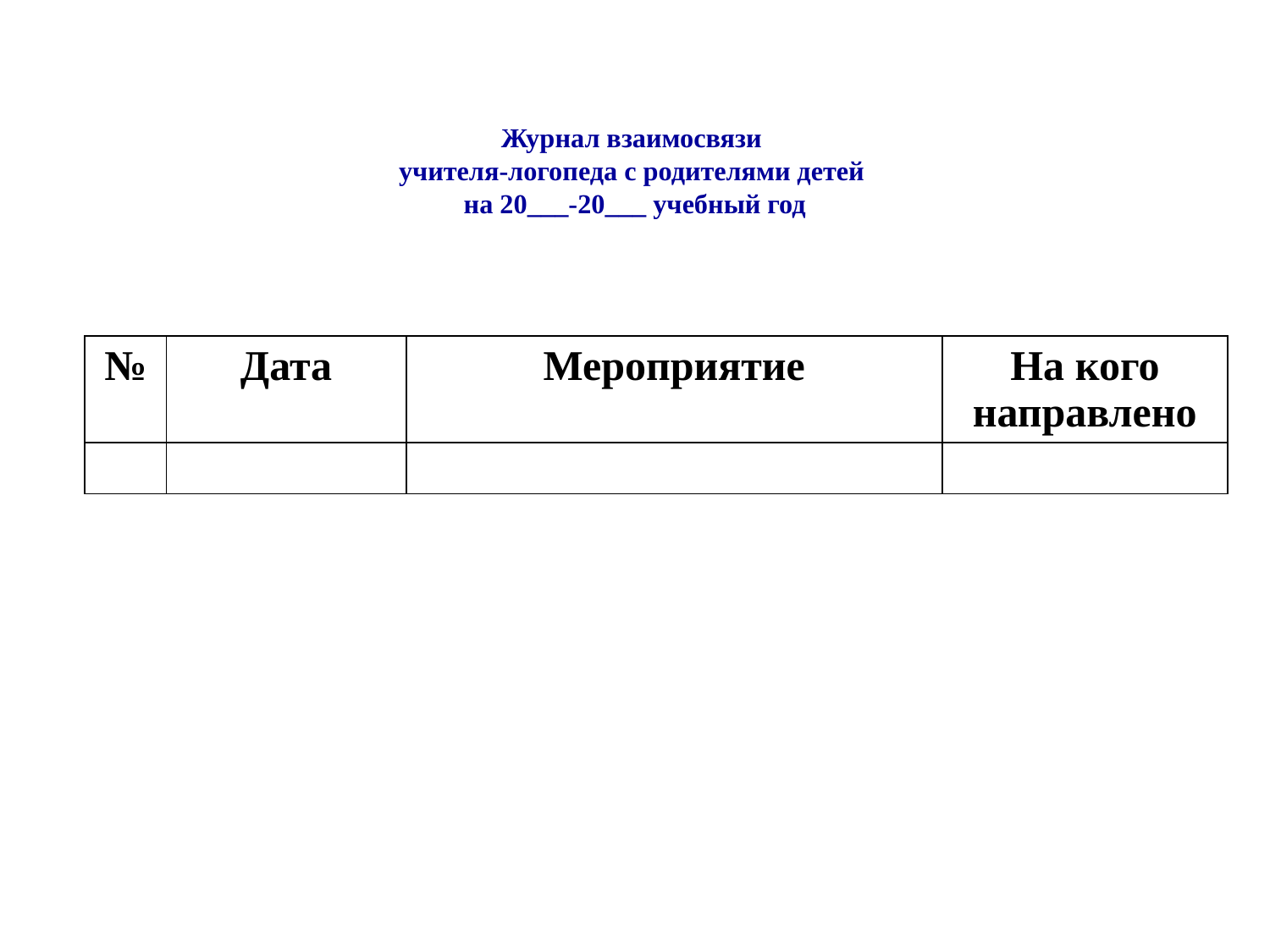

# Журнал взаимосвязи учителя-логопеда с родителями детей на 20___-20___ учебный год
| № | Дата | Мероприятие | На кого направлено |
| --- | --- | --- | --- |
|  |  |  |  |